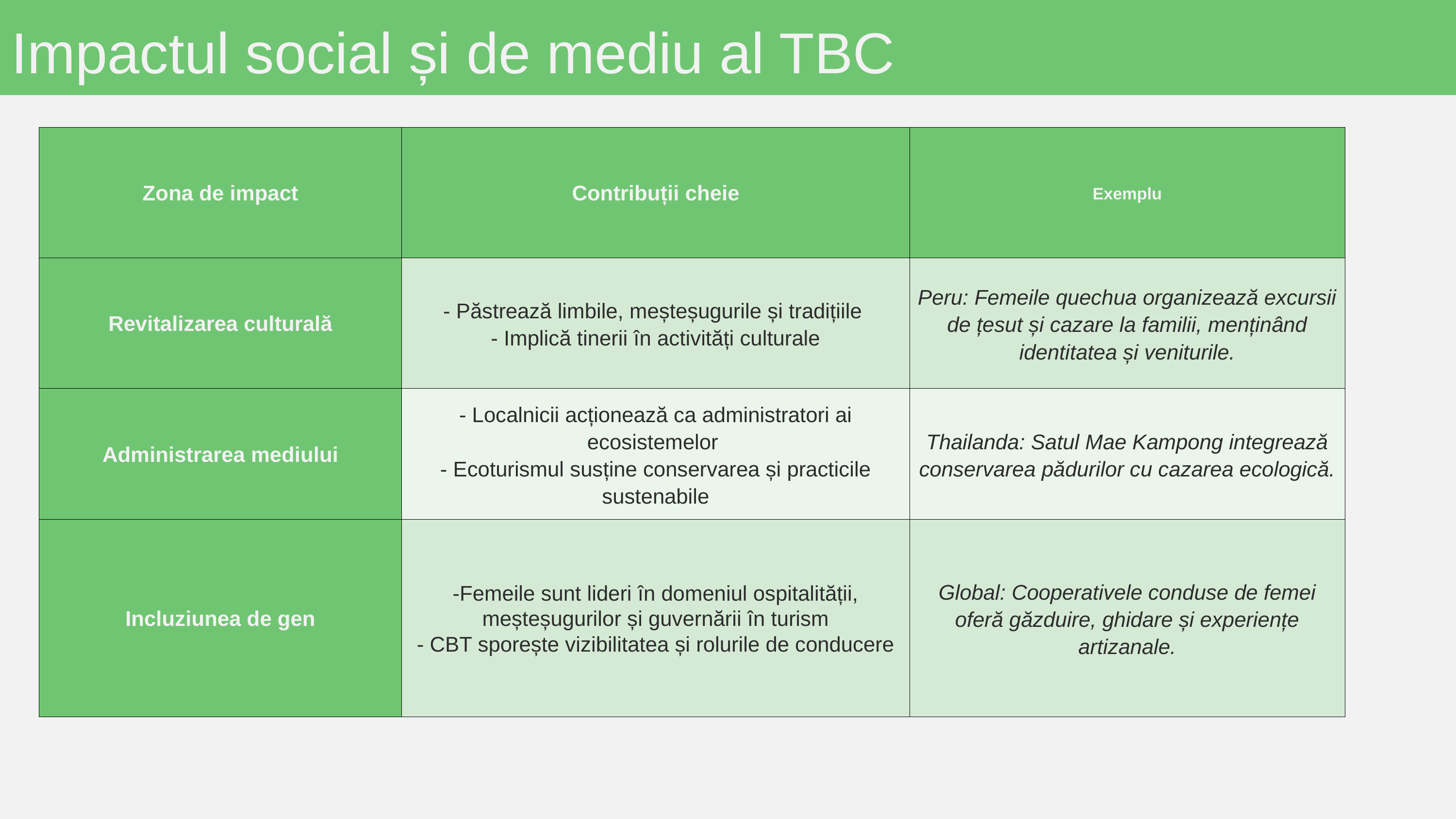

Impactul social și de mediu al TBC
| Zona de impact | Contribuții cheie | Exemplu |
| --- | --- | --- |
| Revitalizarea culturală | - Păstrează limbile, meșteșugurile și tradițiile - Implică tinerii în activități culturale | Peru: Femeile quechua organizează excursii de țesut și cazare la familii, menținând identitatea și veniturile. |
| Administrarea mediului | - Localnicii acționează ca administratori ai ecosistemelor - Ecoturismul susține conservarea și practicile sustenabile | Thailanda: Satul Mae Kampong integrează conservarea pădurilor cu cazarea ecologică. |
| Incluziunea de gen | -Femeile sunt lideri în domeniul ospitalității, meșteșugurilor și guvernării în turism - CBT sporește vizibilitatea și rolurile de conducere | Global: Cooperativele conduse de femei oferă găzduire, ghidare și experiențe artizanale. |